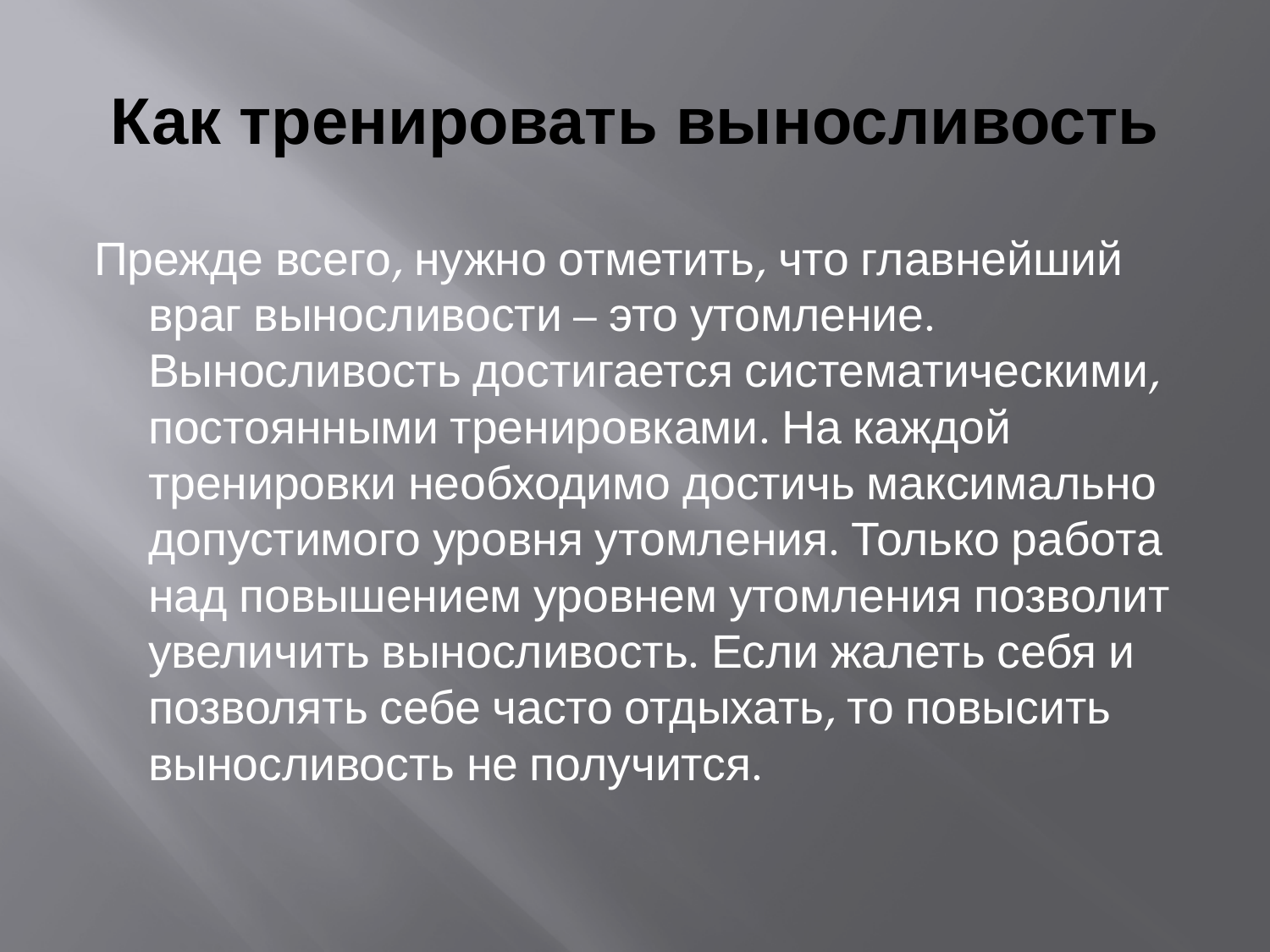

# Как тренировать выносливость
Прежде всего, нужно отметить, что главнейший враг выносливости – это утомление. Выносливость достигается систематическими, постоянными тренировками. На каждой тренировки необходимо достичь максимально допустимого уровня утомления. Только работа над повышением уровнем утомления позволит увеличить выносливость. Если жалеть себя и позволять себе часто отдыхать, то повысить выносливость не получится.